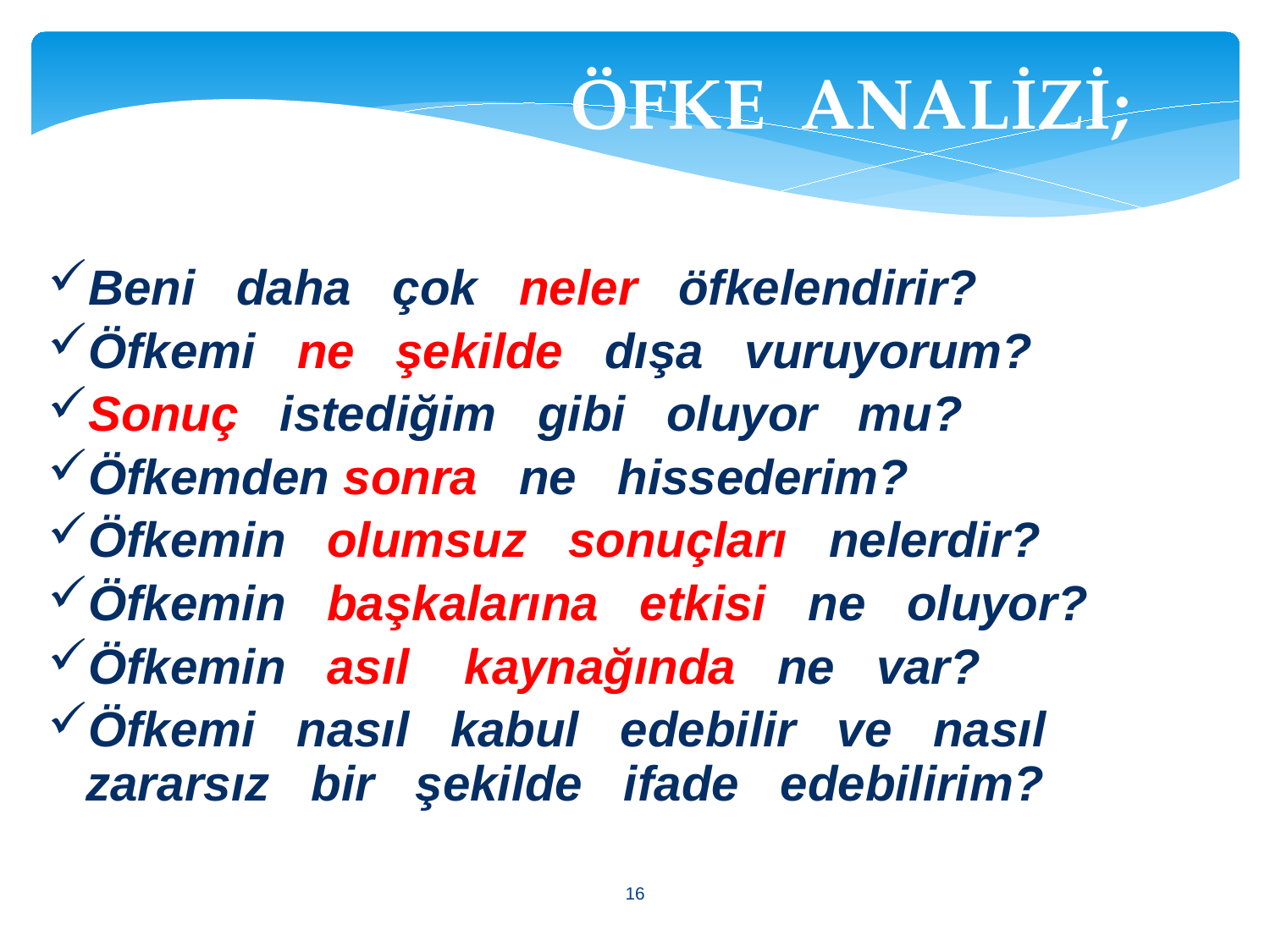

ÖFKE  ANALİZİ;
Beni   daha   çok   neler   öfkelendirir?
Öfkemi   ne   şekilde   dışa   vuruyorum?
Sonuç   istediğim   gibi   oluyor   mu?
Öfkemden sonra   ne   hissederim?
Öfkemin   olumsuz   sonuçları   nelerdir?
Öfkemin   başkalarına   etkisi   ne   oluyor?
Öfkemin   asıl    kaynağında   ne   var?
Öfkemi   nasıl   kabul   edebilir   ve   nasıl zararsız   bir   şekilde   ifade   edebilirim?
16